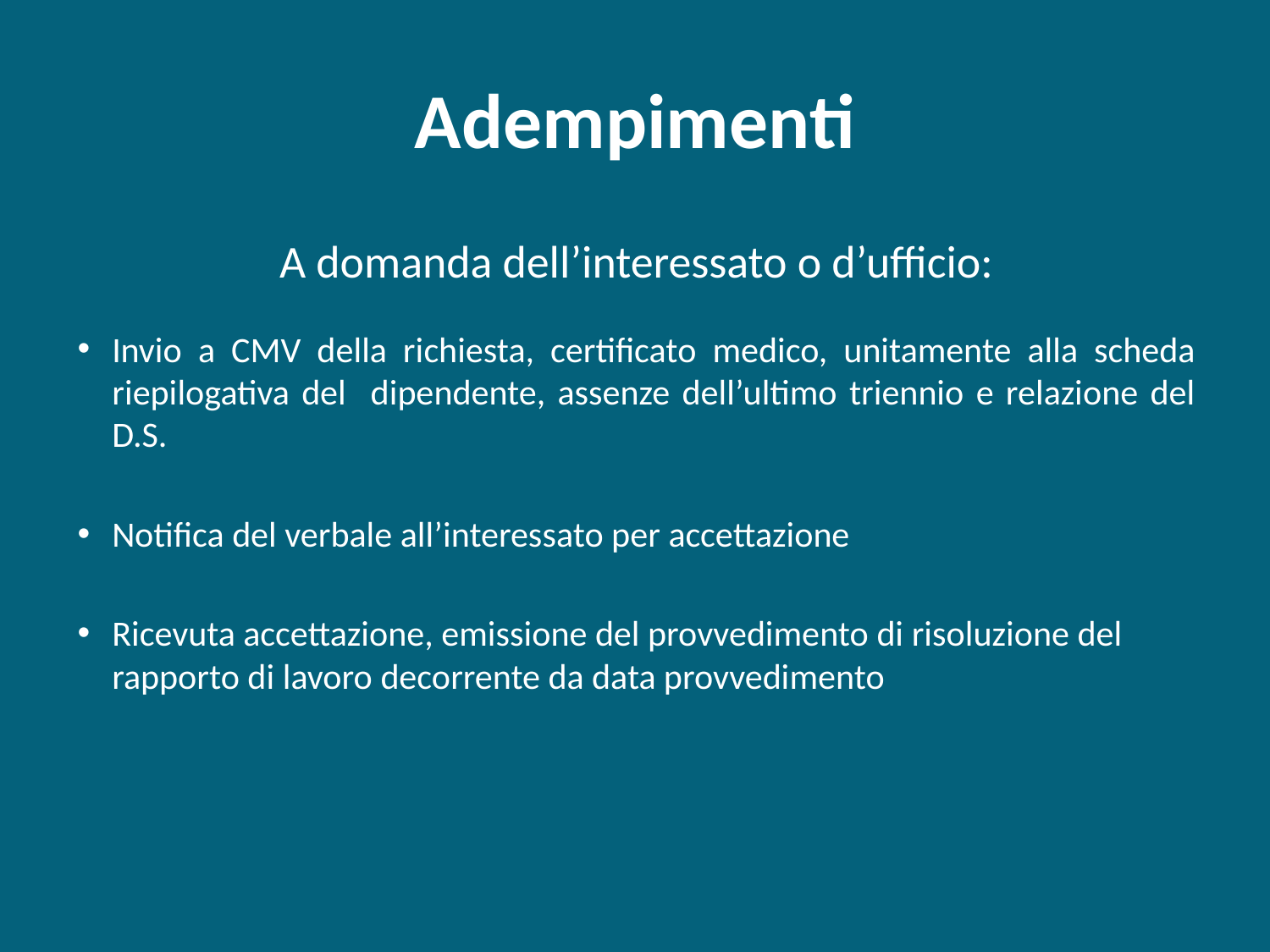

# Adempimenti

A domanda dell’interessato o d’ufficio:

Invio a CMV della richiesta, certificato medico, unitamente alla scheda riepilogativa del  dipendente, assenze dell’ultimo triennio e relazione del D.S.

Notifica del verbale all’interessato per accettazione

Ricevuta accettazione, emissione del provvedimento di risoluzione del rapporto di lavoro decorrente da data provvedimento